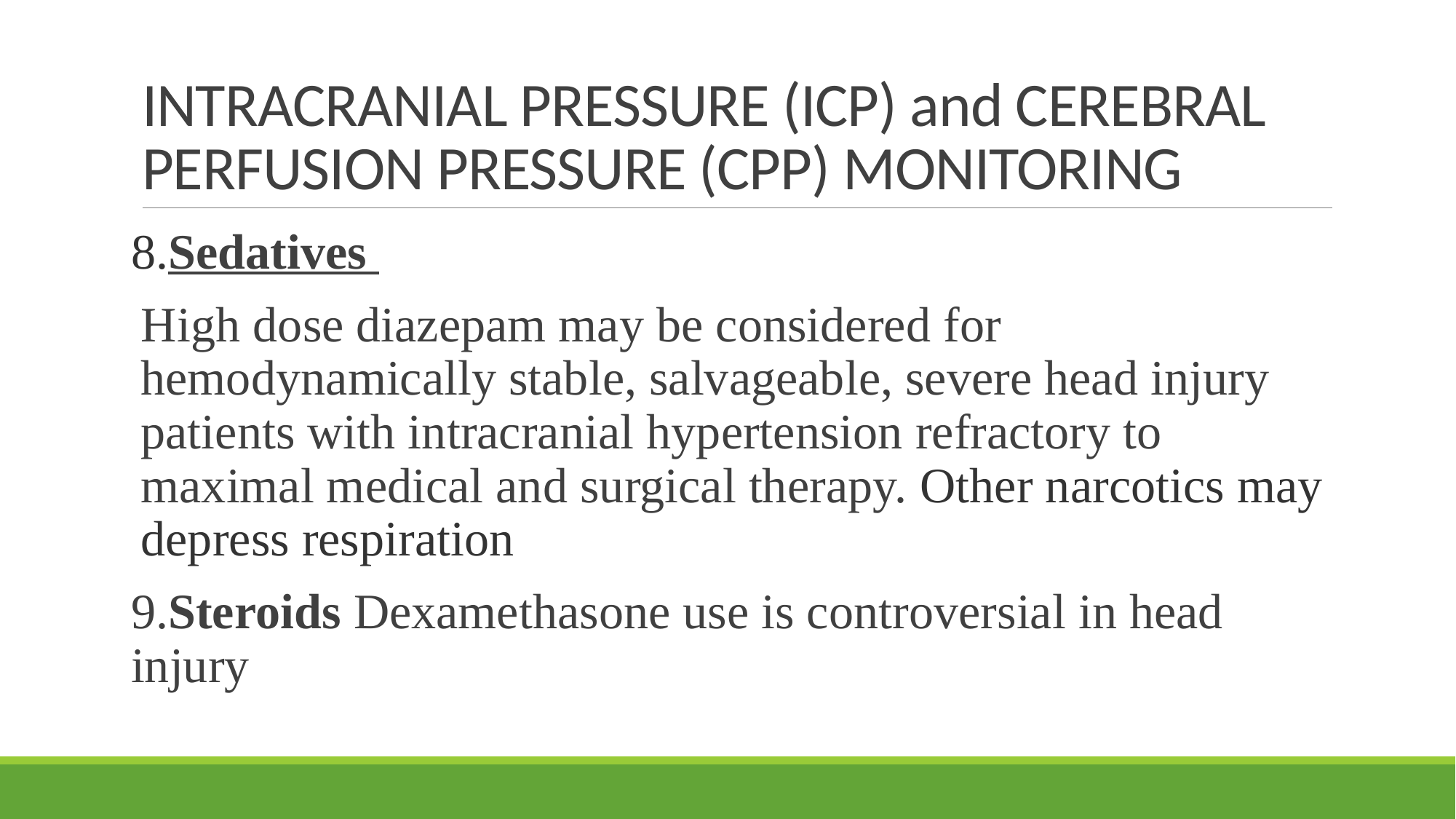

# INTRACRANIAL PRESSURE (ICP) and CEREBRAL PERFUSION PRESSURE (CPP) MONITORING
8.Sedatives
High dose diazepam may be considered for hemodynamically stable, salvageable, severe head injury patients with intracranial hypertension refractory to maximal medical and surgical therapy. Other narcotics may depress respiration
9.Steroids Dexamethasone use is controversial in head injury